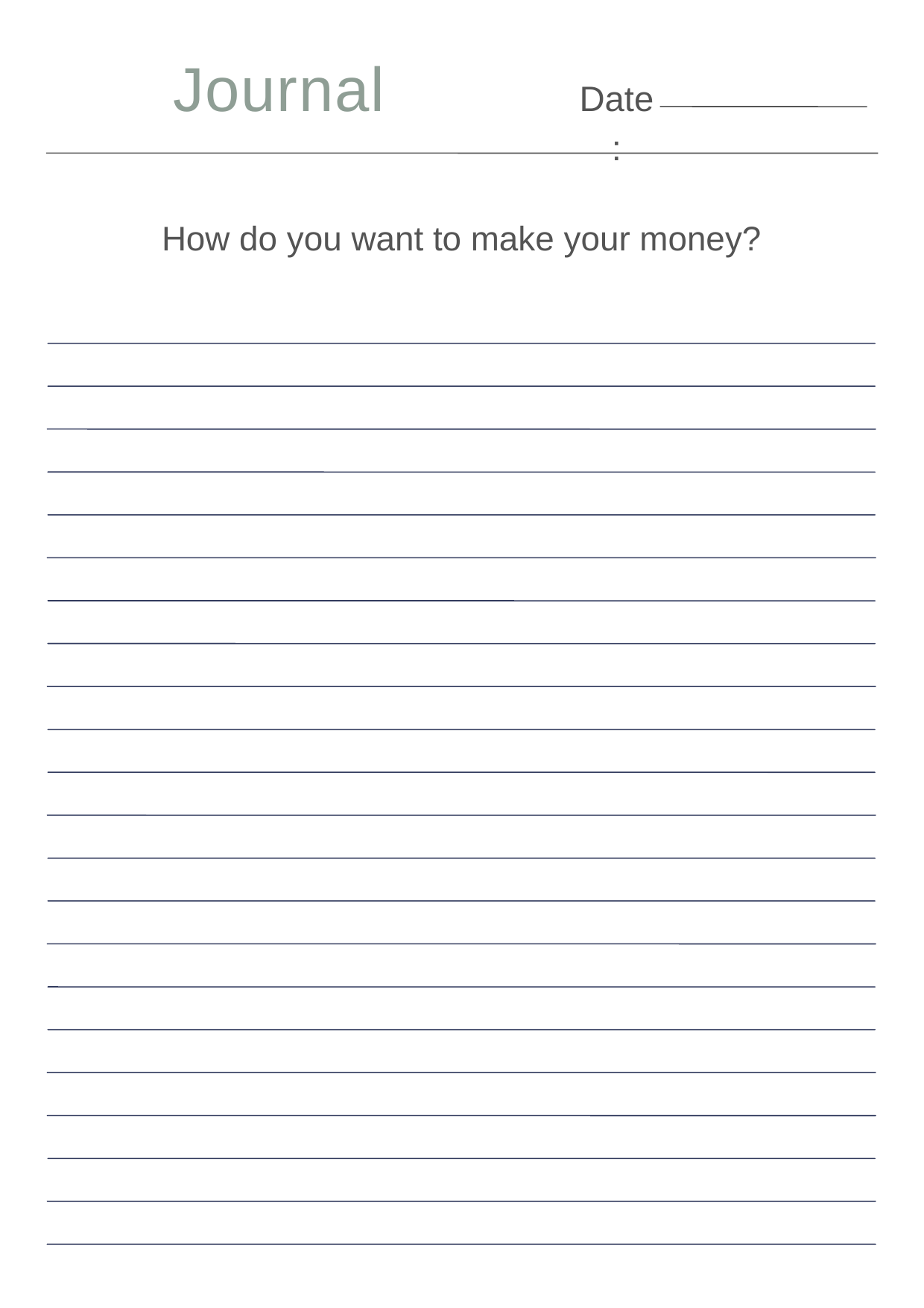

Journal
Date:

How do you want to make your money?